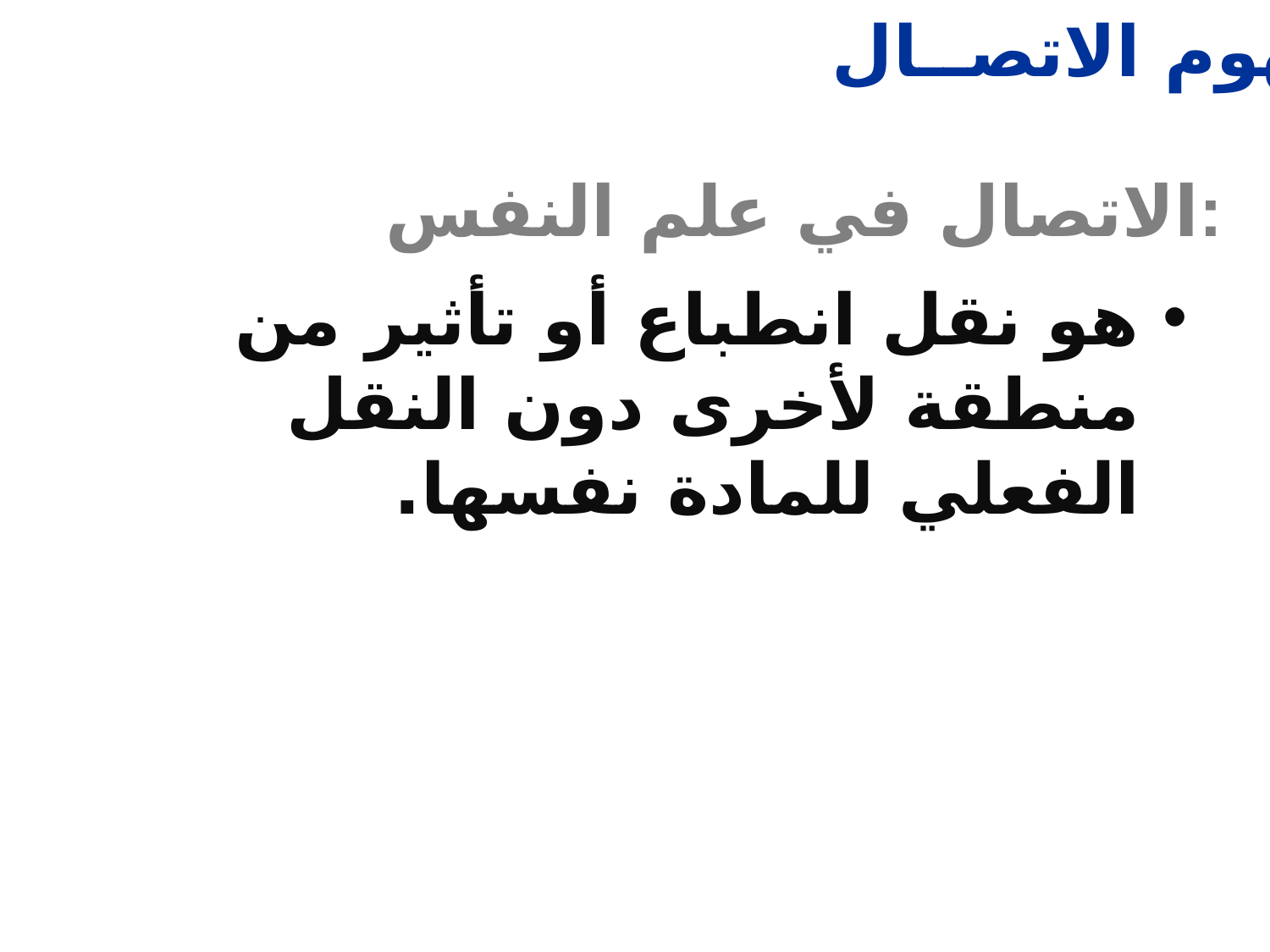

مفهوم الاتصــال
الاتصال في علم النفس:

هو نقل انطباع أو تأثير من منطقة لأخرى دون النقل الفعلي للمادة نفسها.